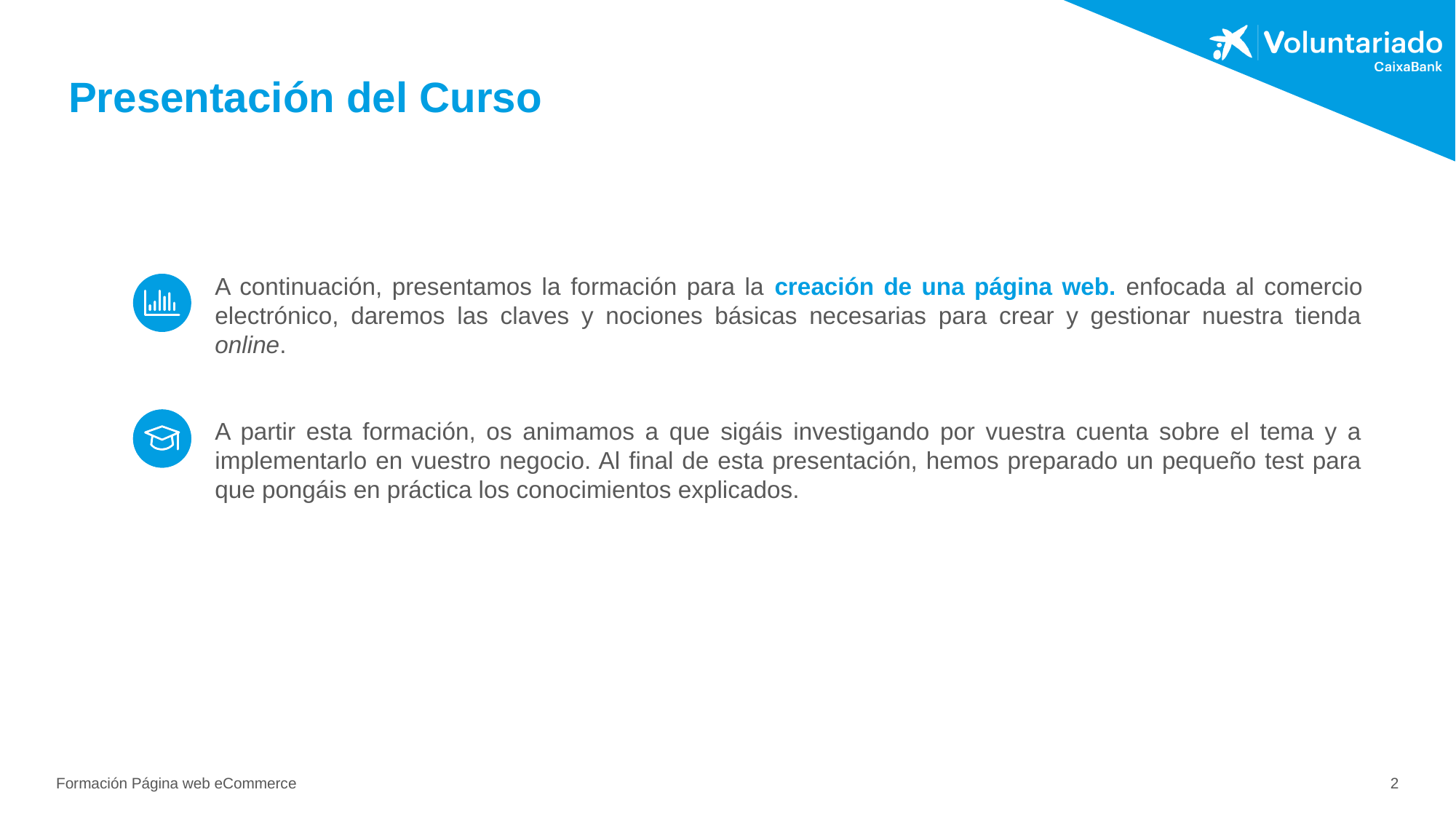

A continuación, presentamos la formación para la creación de una página web. enfocada al comercio electrónico, daremos las claves y nociones básicas necesarias para crear y gestionar nuestra tienda online.

A partir esta formación, os animamos a que sigáis investigando por vuestra cuenta sobre el tema y a implementarlo en vuestro negocio. Al final de esta presentación, hemos preparado un pequeño test para que pongáis en práctica los conocimientos explicados.
# Presentación del Curso